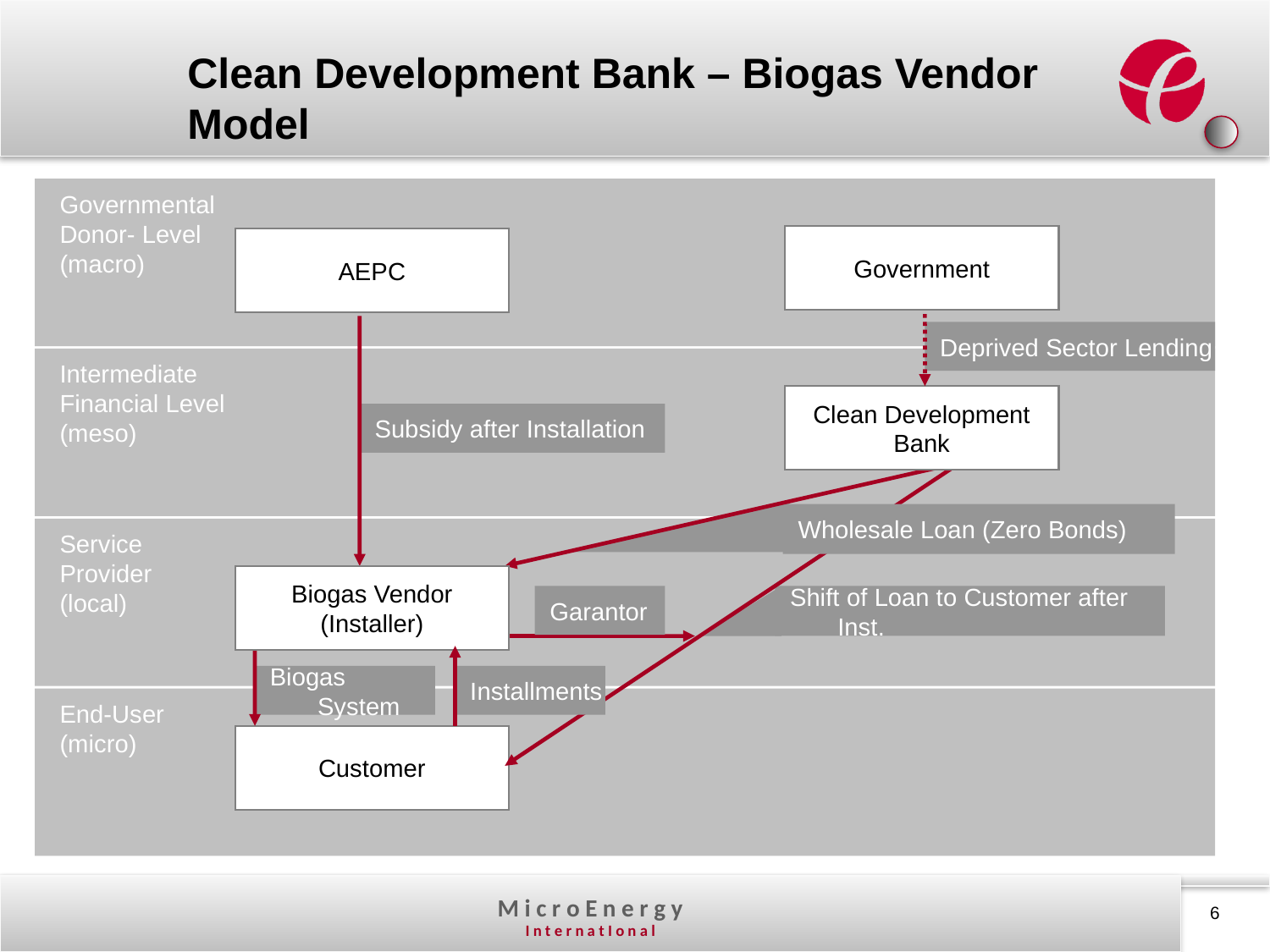

Clean Development Bank – Biogas Vendor Model

Governmental
Donor- Level
(macro)
Intermediate
Financial Level
(meso)
Service
Provider
(local)
End-User
(micro)

Government
AEPC

Deprived Sector Lending
Clean Development
Bank
Subsidy after Installation

Wholesale Loan (Zero Bonds)
Biogas Vendor
(Installer)
Garantor

Shift of Loan to Customer after Inst.

Biogas System
Installments
Customer